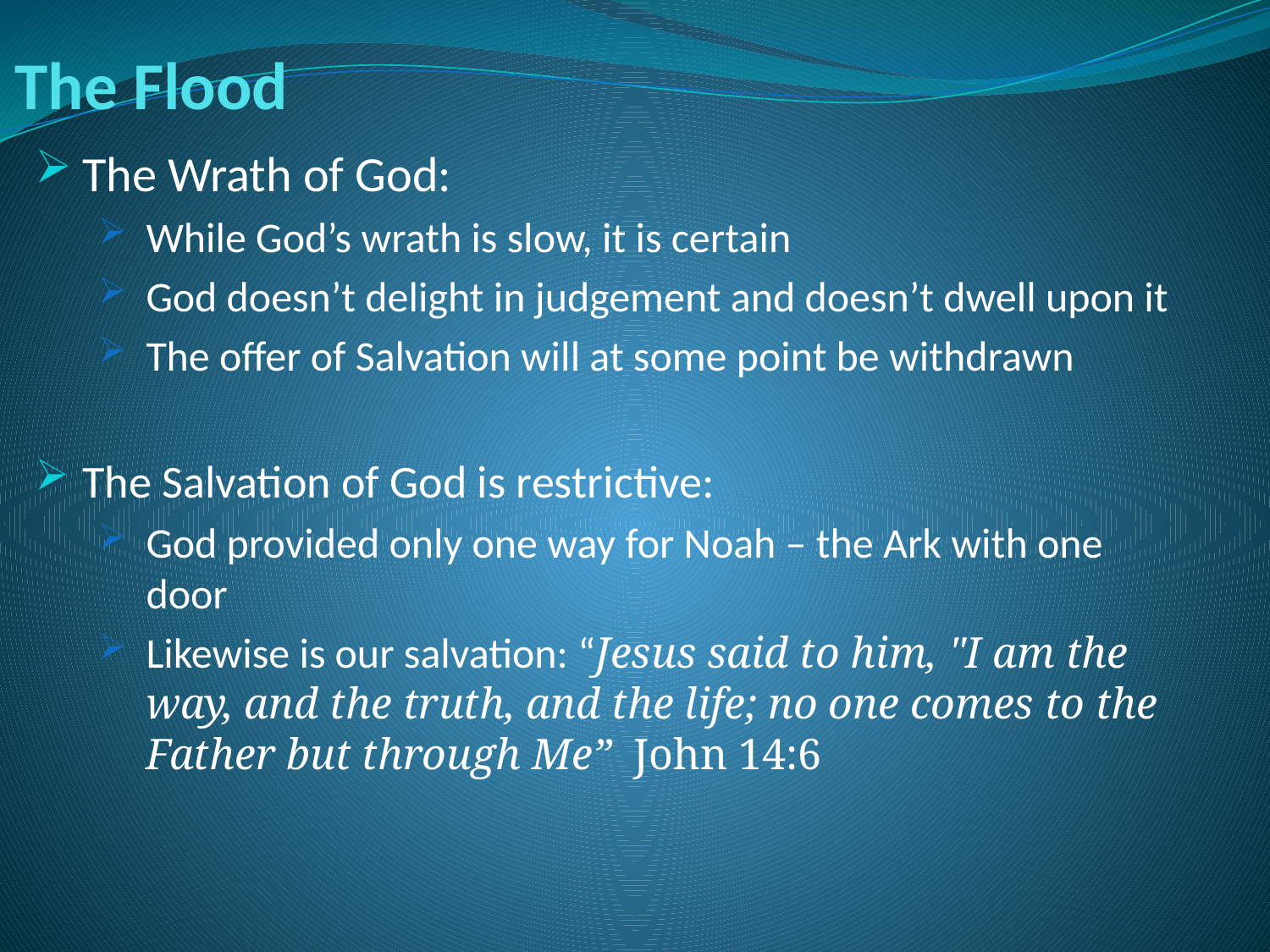

# The Flood
The Wrath of God:
While God’s wrath is slow, it is certain
God doesn’t delight in judgement and doesn’t dwell upon it
The offer of Salvation will at some point be withdrawn

The Salvation of God is restrictive:
God provided only one way for Noah – the Ark with one door
Likewise is our salvation: “Jesus said to him, "I am the way, and the truth, and the life; no one comes to the Father but through Me”  John 14:6